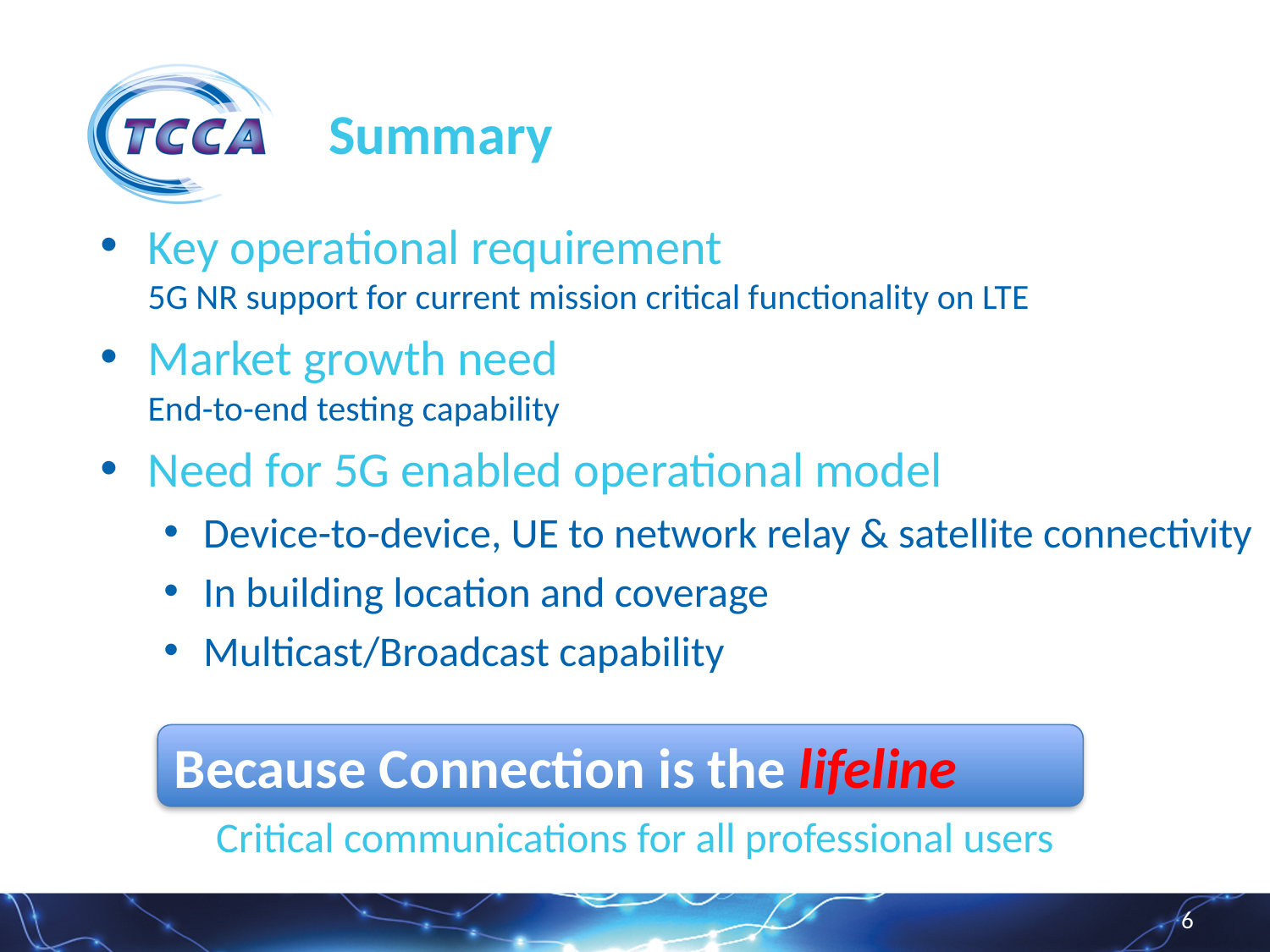

# Summary
Key operational requirement
5G NR support for current mission critical functionality on LTE
Market growth need
End-to-end testing capability
Need for 5G enabled operational model
Device-to-device, UE to network relay & satellite connectivity
In building location and coverage
Multicast/Broadcast capability

Because Connection is the lifeline